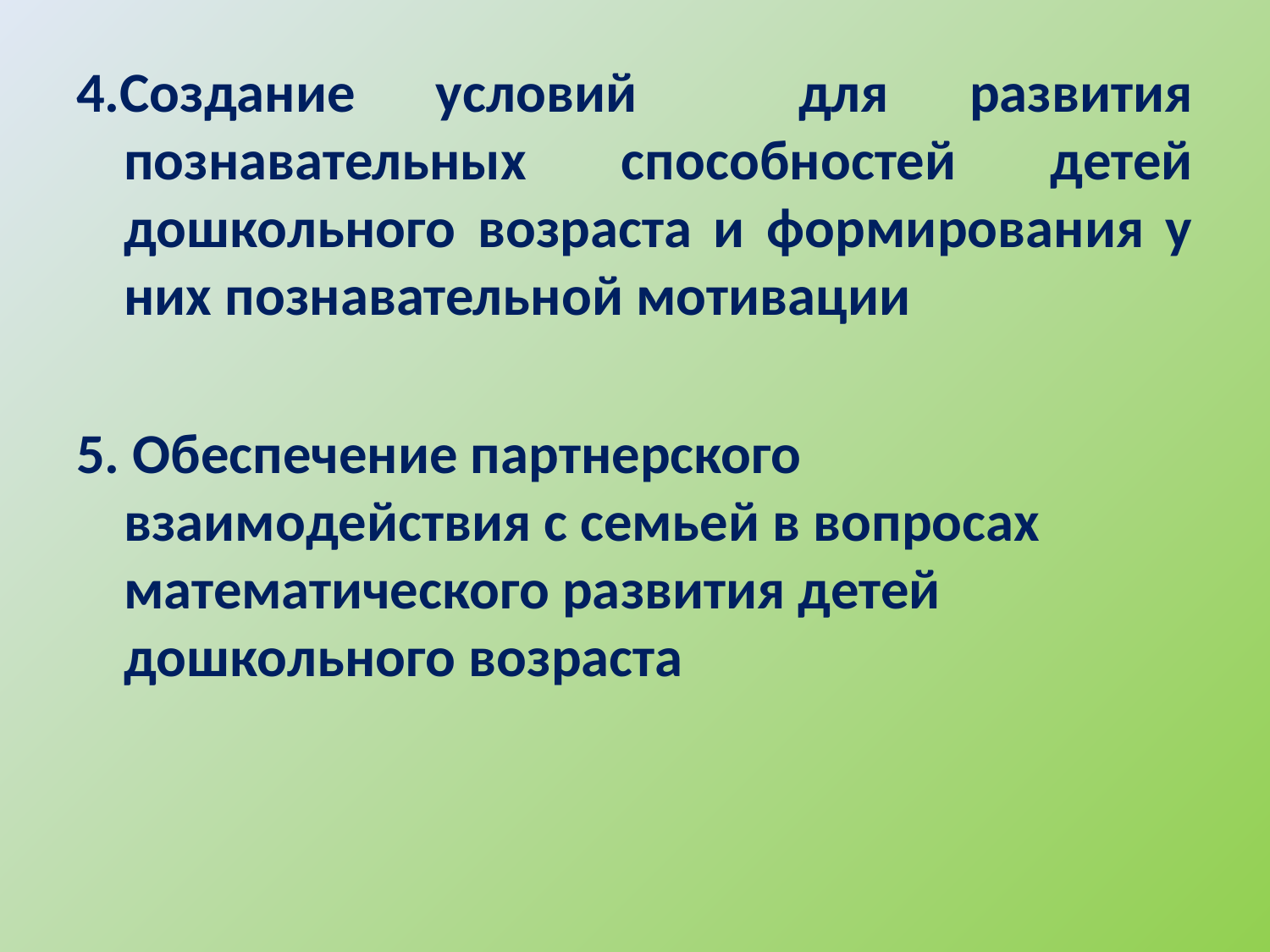

4.Создание условий  для развития познавательных способностей детей дошкольного возраста и формирования у них познавательной мотивации

5. Обеспечение партнерского взаимодействия с семьей в вопросах математического развития детей дошкольного возраста